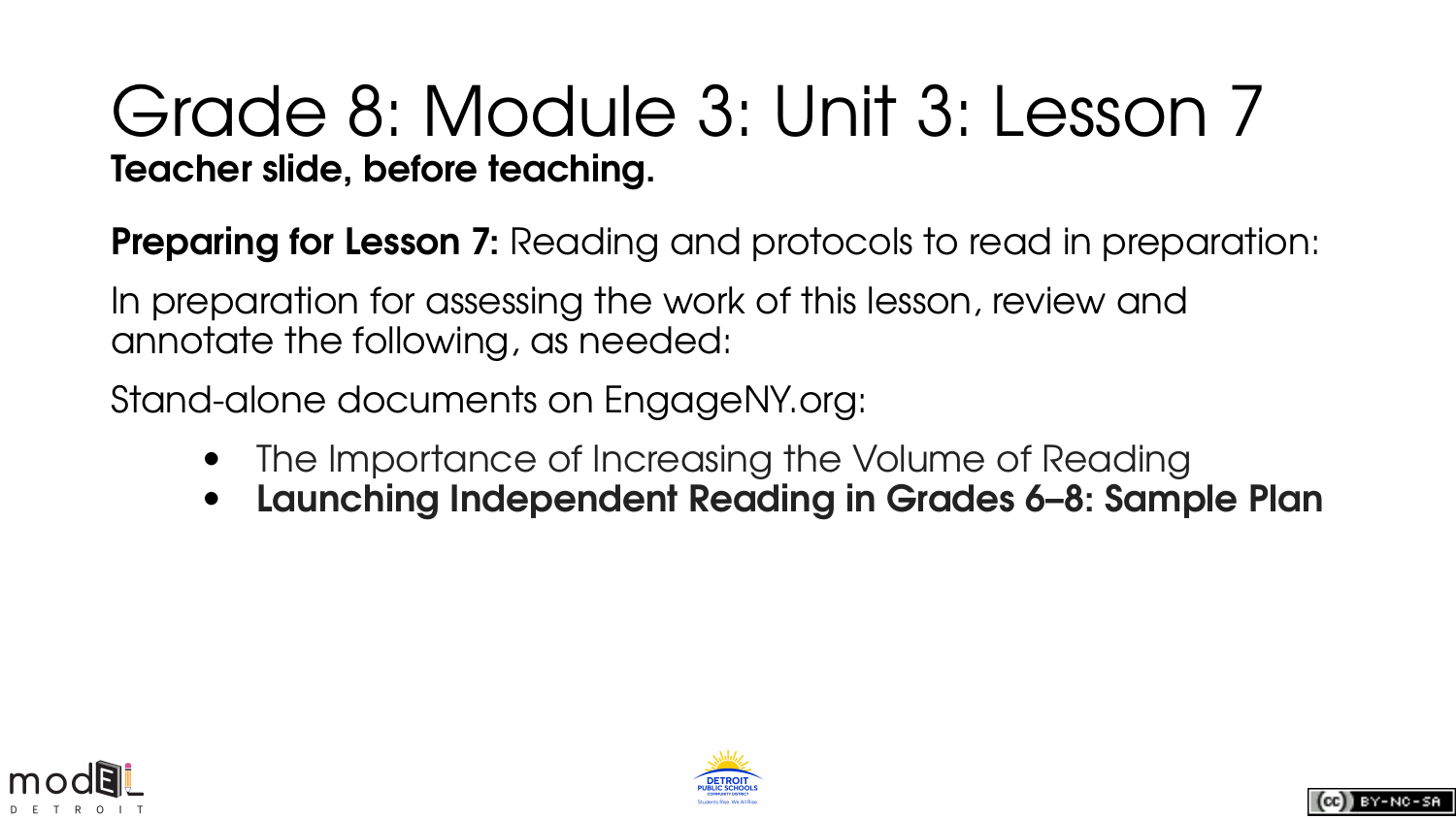

# Grade 8: Module 3: Unit 3: Lesson 7
Teacher slide, before teaching.

Preparing for Lesson 7: Reading and protocols to read in preparation:
In preparation for assessing the work of this lesson, review and annotate the following, as needed:
Stand-alone documents on EngageNY.org:
The Importance of Increasing the Volume of Reading
Launching Independent Reading in Grades 6–8: Sample Plan